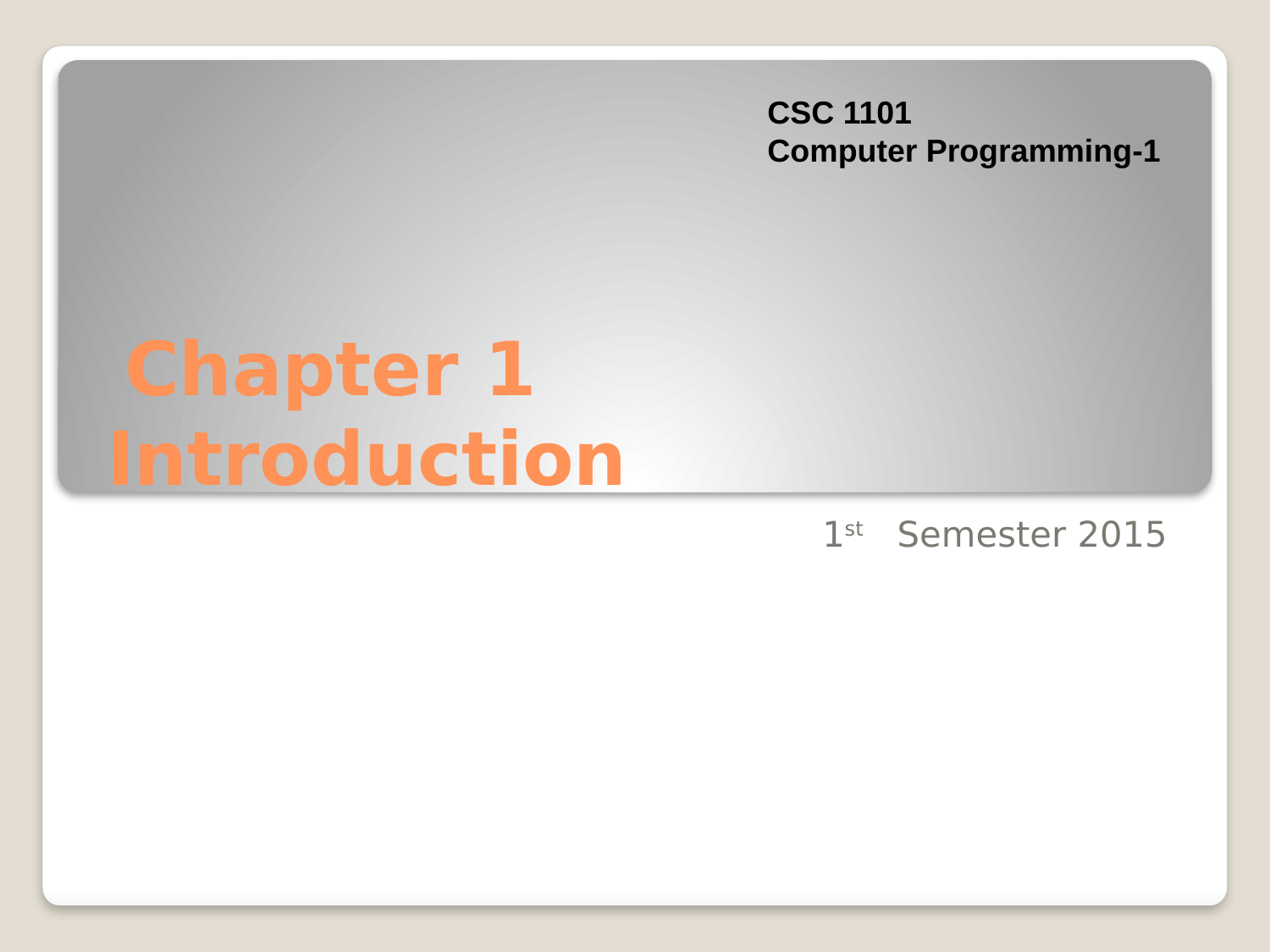

CSC 1101
Computer Programming-1
# Chapter 1 Introduction
1st   Semester 2015